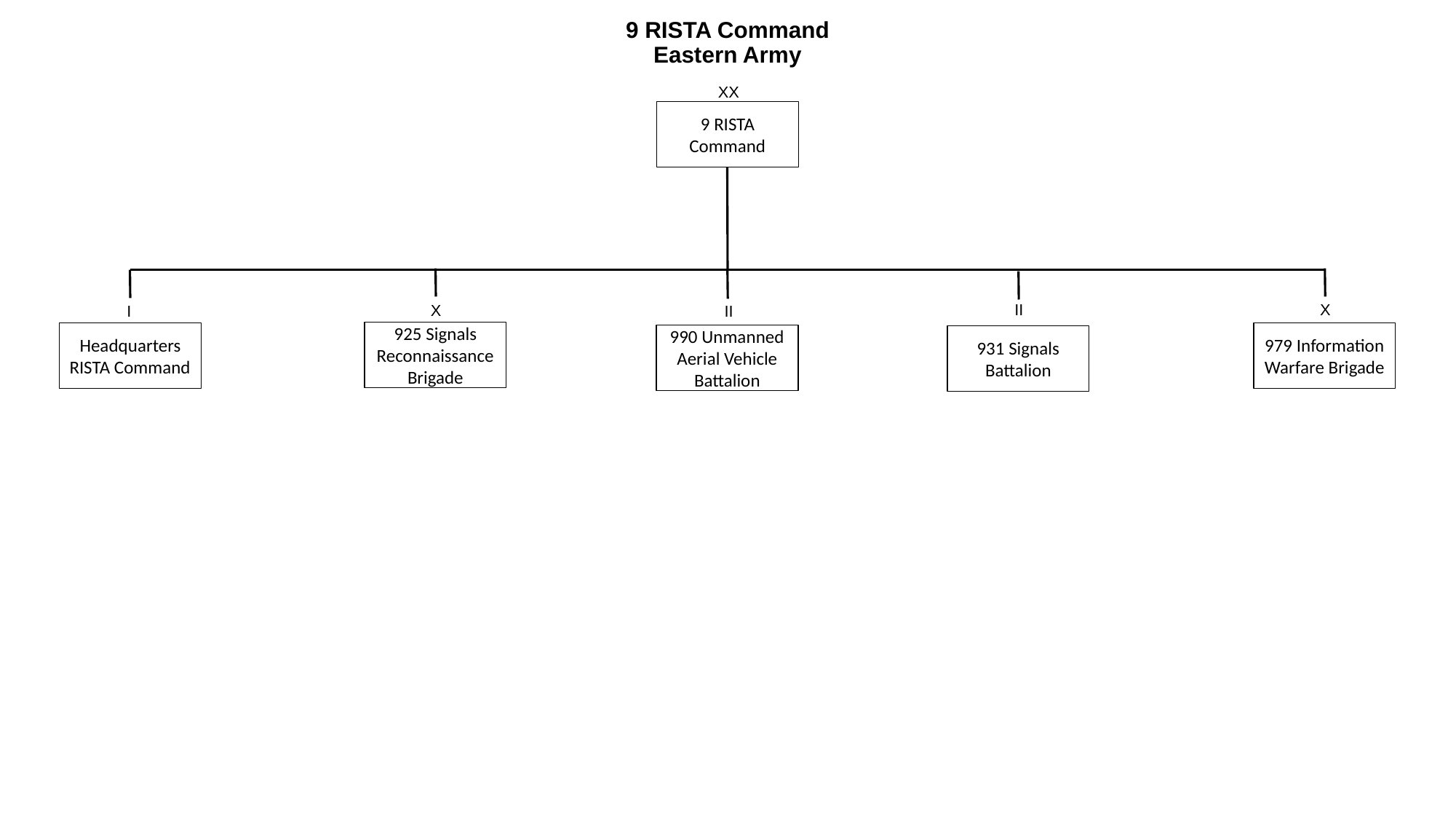

# 9 RISTA Command Eastern Army
XX
9 RISTA
Command
X
II
X
I
II
925 Signals Reconnaissance Brigade
Headquarters RISTA Command
979 Information Warfare Brigade
990 Unmanned Aerial Vehicle Battalion
931 Signals Battalion